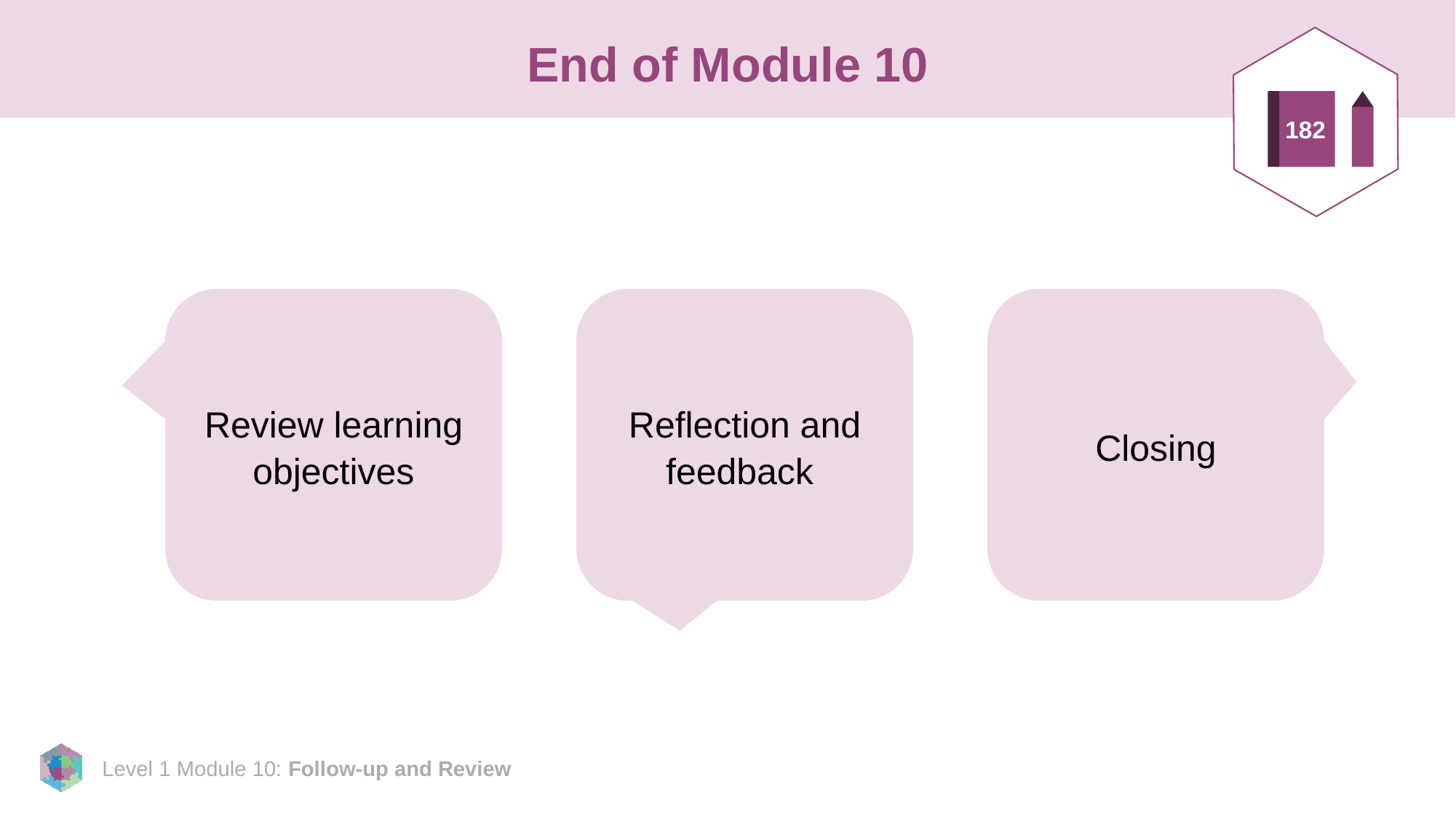

# End of Module 10

182

Review learning objectives
Reflection and feedback
Closing